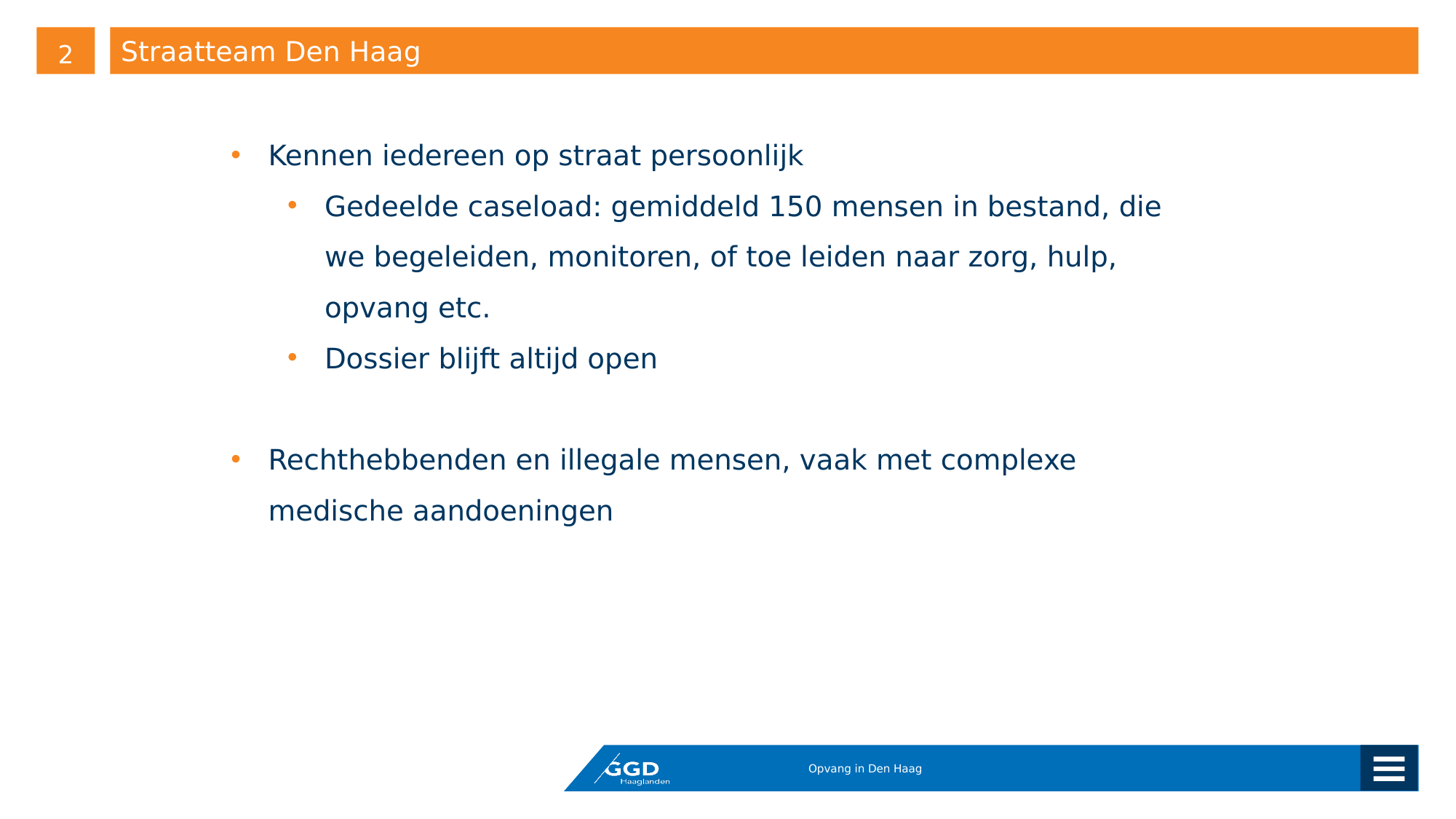

2
# Straatteam Den Haag
Kennen iedereen op straat persoonlijk
Gedeelde caseload: gemiddeld 150 mensen in bestand, die we begeleiden, monitoren, of toe leiden naar zorg, hulp, opvang etc.
Dossier blijft altijd open

Rechthebbenden en illegale mensen, vaak met complexe medische aandoeningen

Opvang in Den Haag